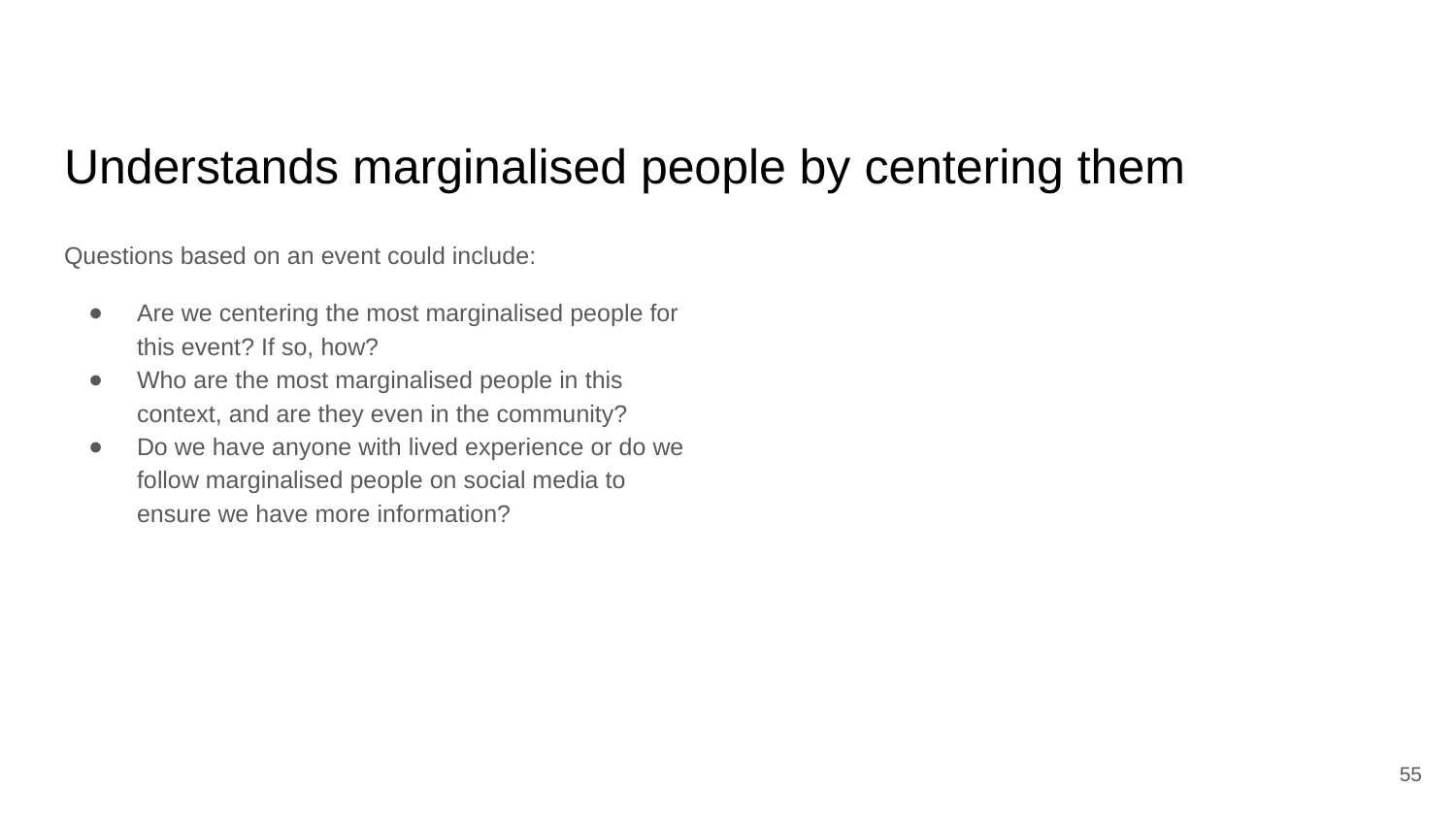

# Understands marginalised people by centering them
Questions based on an event could include:
Are we centering the most marginalised people for this event? If so, how?
Who are the most marginalised people in this context, and are they even in the community?
Do we have anyone with lived experience or do we follow marginalised people on social media to ensure we have more information?

55